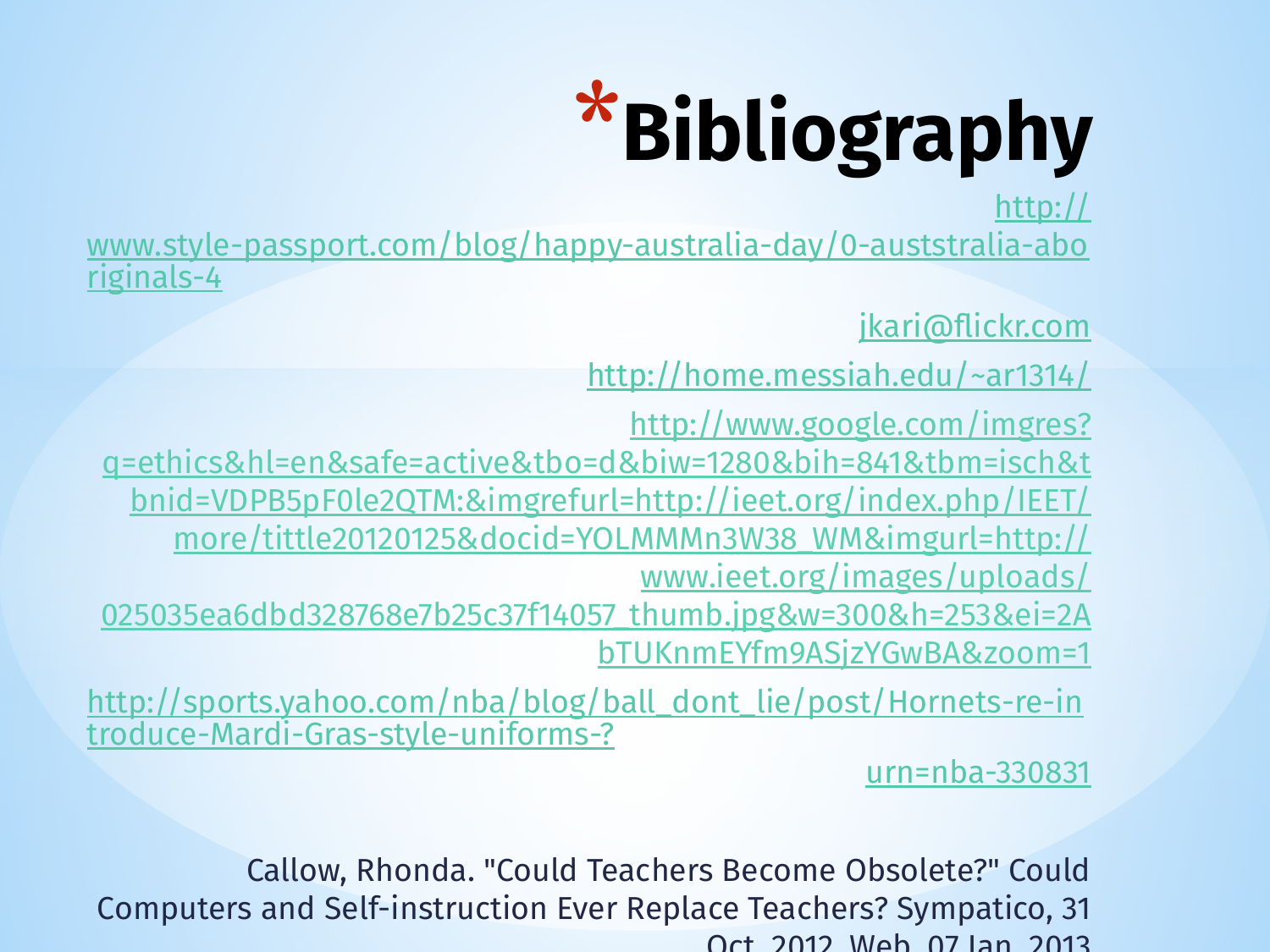

# Bibliography
http://www.style-passport.com/blog/happy-australia-day/0-auststralia-aboriginals-4
jkari@flickr.com
http://home.messiah.edu/~ar1314/
http://www.google.com/imgres?q=ethics&hl=en&safe=active&tbo=d&biw=1280&bih=841&tbm=isch&tbnid=VDPB5pF0le2QTM:&imgrefurl=http://ieet.org/index.php/IEET/more/tittle20120125&docid=YOLMMMn3W38_WM&imgurl=http://www.ieet.org/images/uploads/025035ea6dbd328768e7b25c37f14057_thumb.jpg&w=300&h=253&ei=2AbTUKnmEYfm9ASjzYGwBA&zoom=1
http://sports.yahoo.com/nba/blog/ball_dont_lie/post/Hornets-re-introduce-Mardi-Gras-style-uniforms-?urn=nba-330831

Callow, Rhonda. "Could Teachers Become Obsolete?" Could Computers and Self-instruction Ever Replace Teachers? Sympatico, 31 Oct. 2012. Web. 07 Jan. 2013